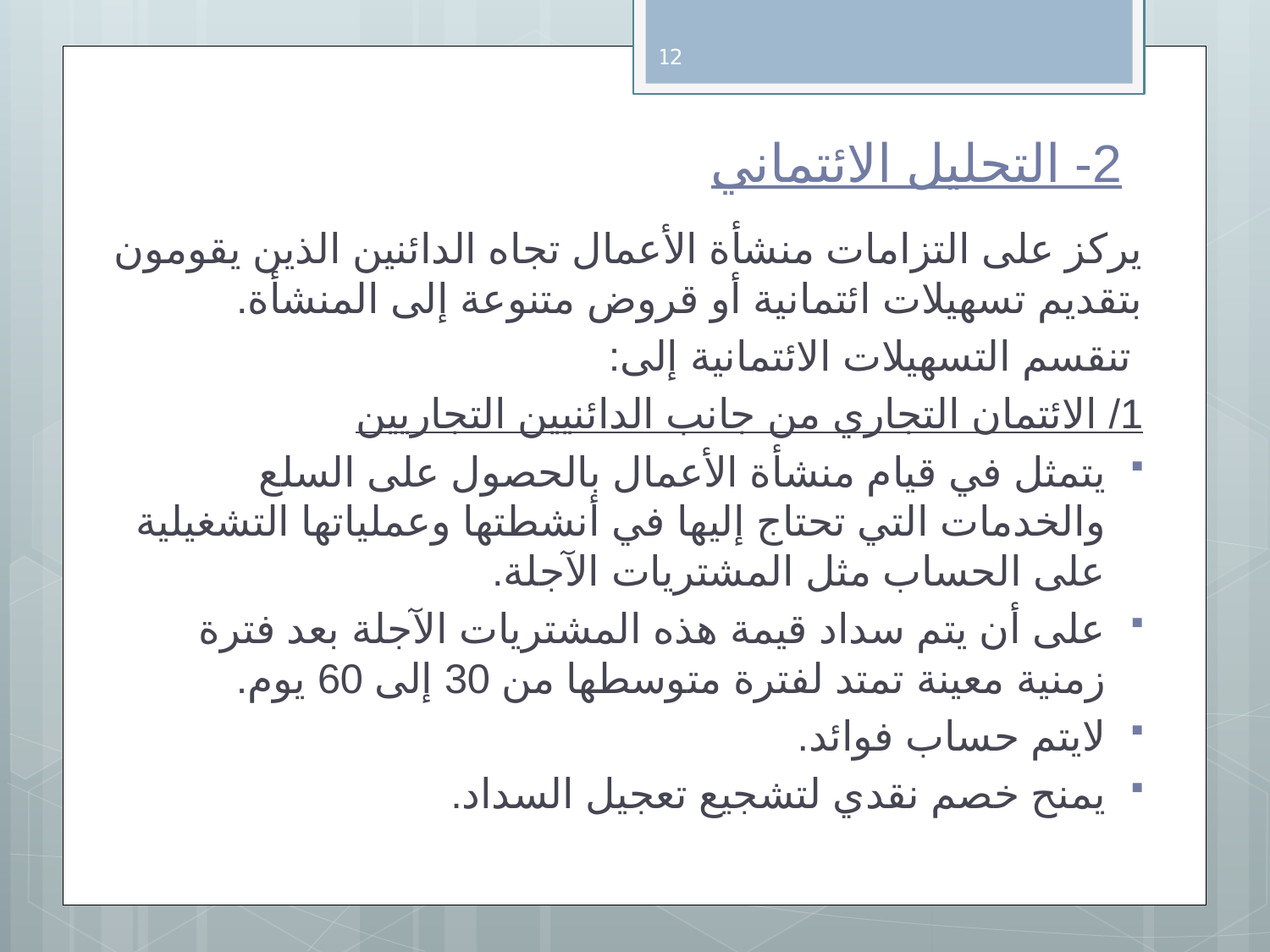

12
# 2- التحليل الائتماني
يركز على التزامات منشأة الأعمال تجاه الدائنين الذين يقومون بتقديم تسهيلات ائتمانية أو قروض متنوعة إلى المنشأة.
 تنقسم التسهيلات الائتمانية إلى:
1/ الائتمان التجاري من جانب الدائنيين التجاريين
يتمثل في قيام منشأة الأعمال بالحصول على السلع والخدمات التي تحتاج إليها في أنشطتها وعملياتها التشغيلية على الحساب مثل المشتريات الآجلة.
على أن يتم سداد قيمة هذه المشتريات الآجلة بعد فترة زمنية معينة تمتد لفترة متوسطها من 30 إلى 60 يوم.
لايتم حساب فوائد.
يمنح خصم نقدي لتشجيع تعجيل السداد.